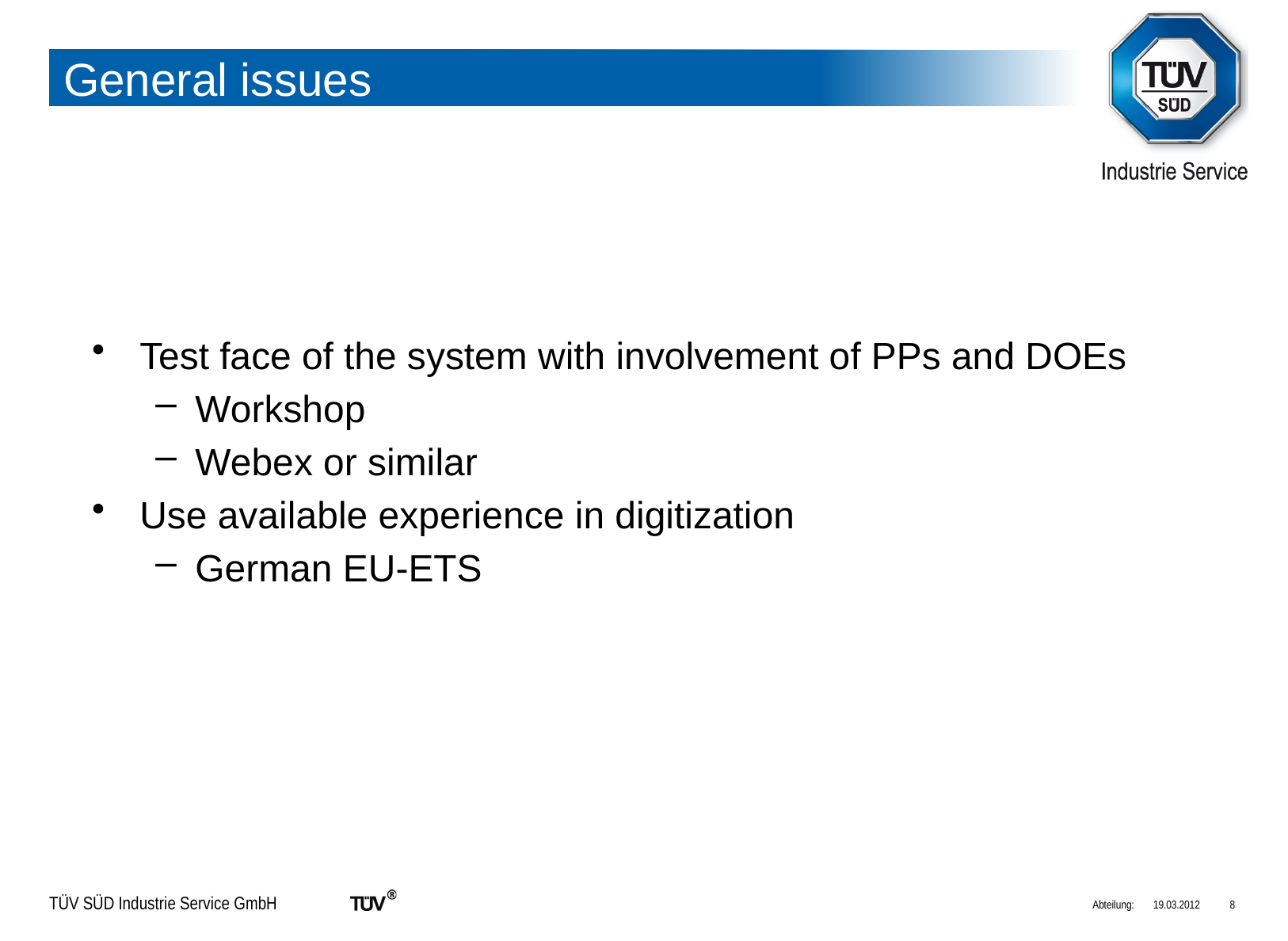

# General issues
Test face of the system with involvement of PPs and DOEs
Workshop
Webex or similar
Use available experience in digitization
German EU-ETS
Abteilung:
19.03.2012
8